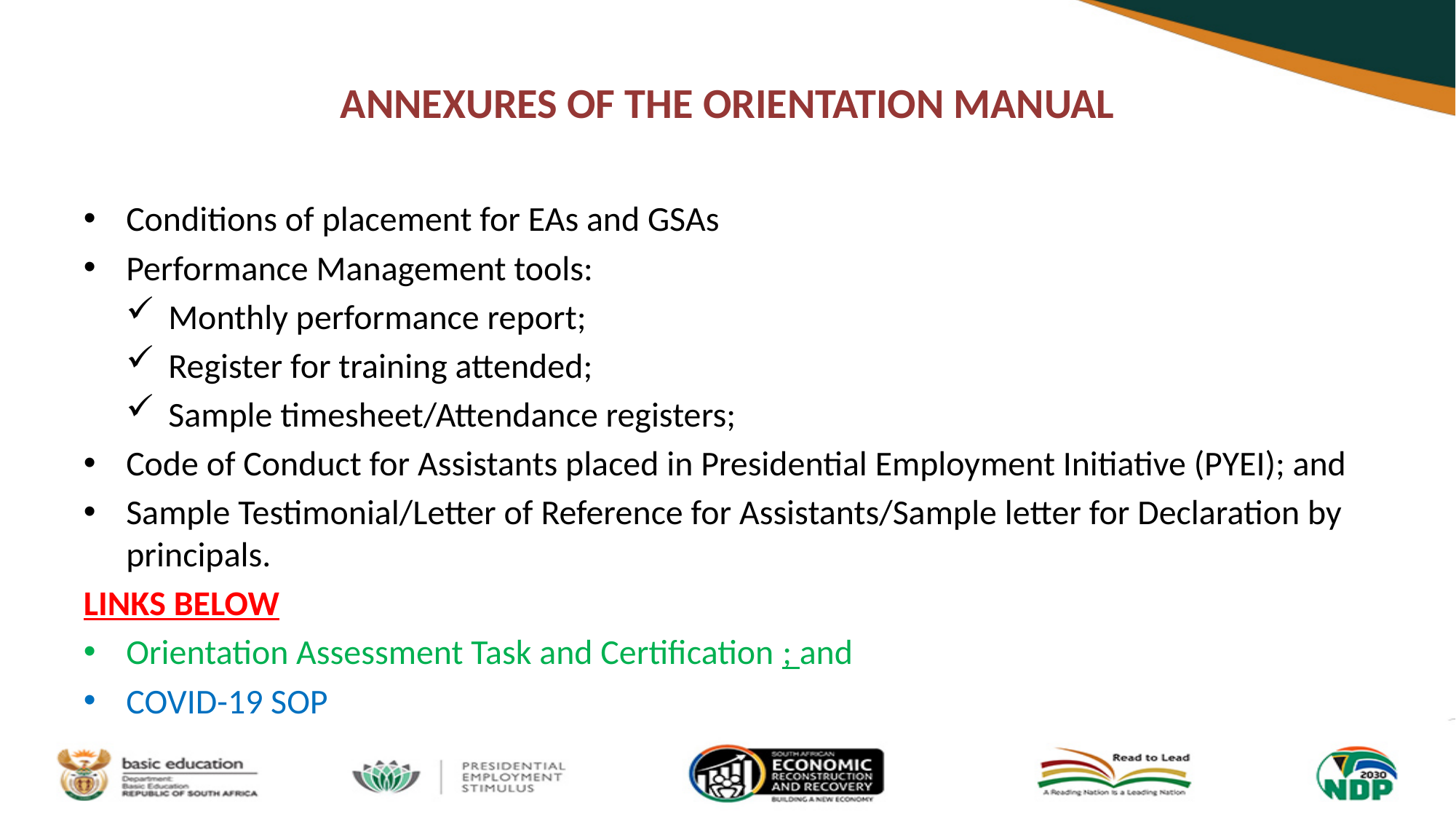

# ANNEXURES OF THE ORIENTATION MANUAL
Conditions of placement for EAs and GSAs
Performance Management tools:
Monthly performance report;
Register for training attended;
Sample timesheet/Attendance registers;
Code of Conduct for Assistants placed in Presidential Employment Initiative (PYEI); and
Sample Testimonial/Letter of Reference for Assistants/Sample letter for Declaration by principals.
LINKS BELOW
Orientation Assessment Task and Certification ; and
COVID-19 SOP